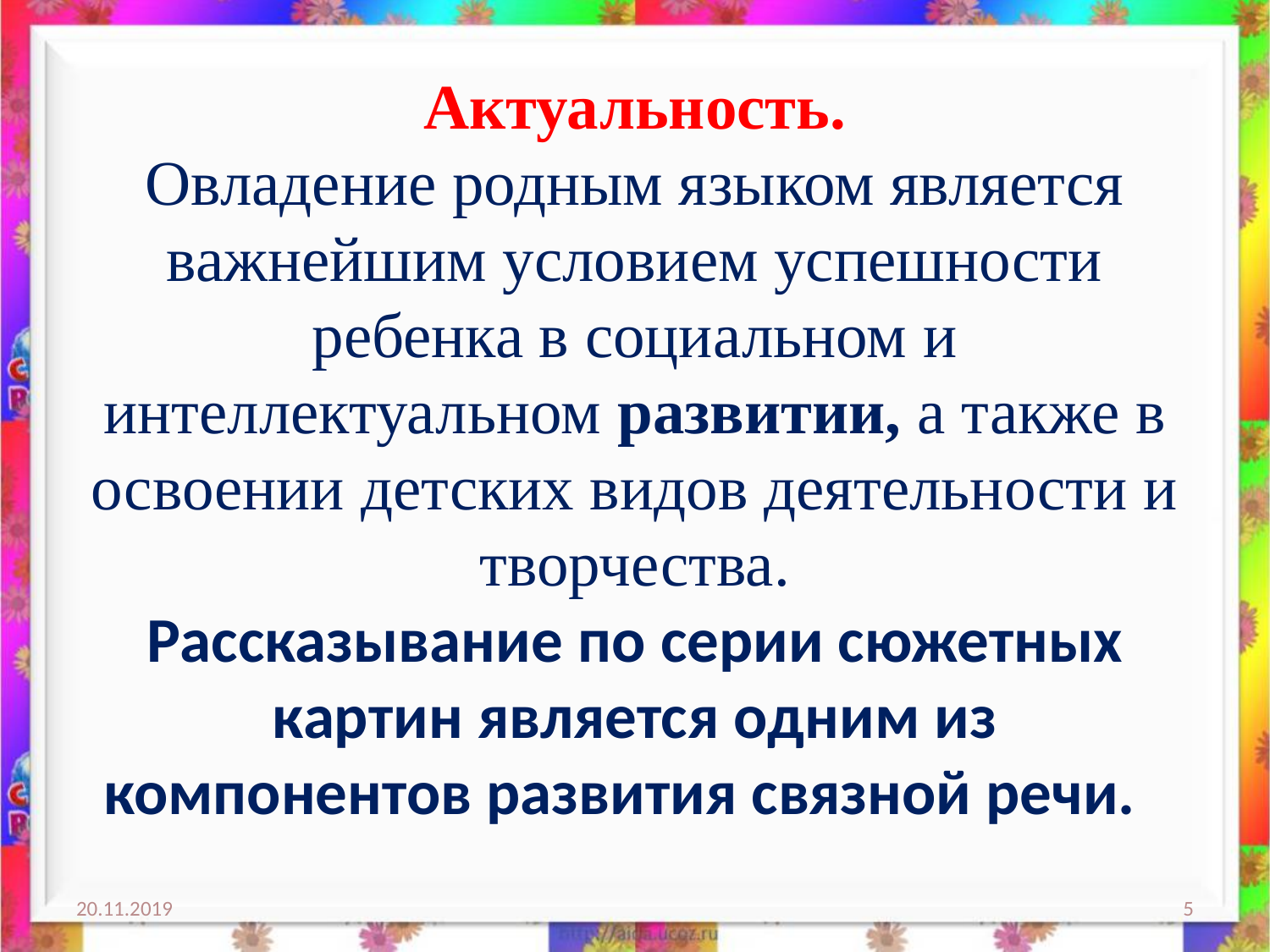

# Актуальность. Овладение родным языком является важнейшим условием успешности ребенка в социальном и интеллектуальном развитии, а также в освоении детских видов деятельности и творчества. Рассказывание по серии сюжетных картин является одним из компонентов развития связной речи.
20.11.2019
5